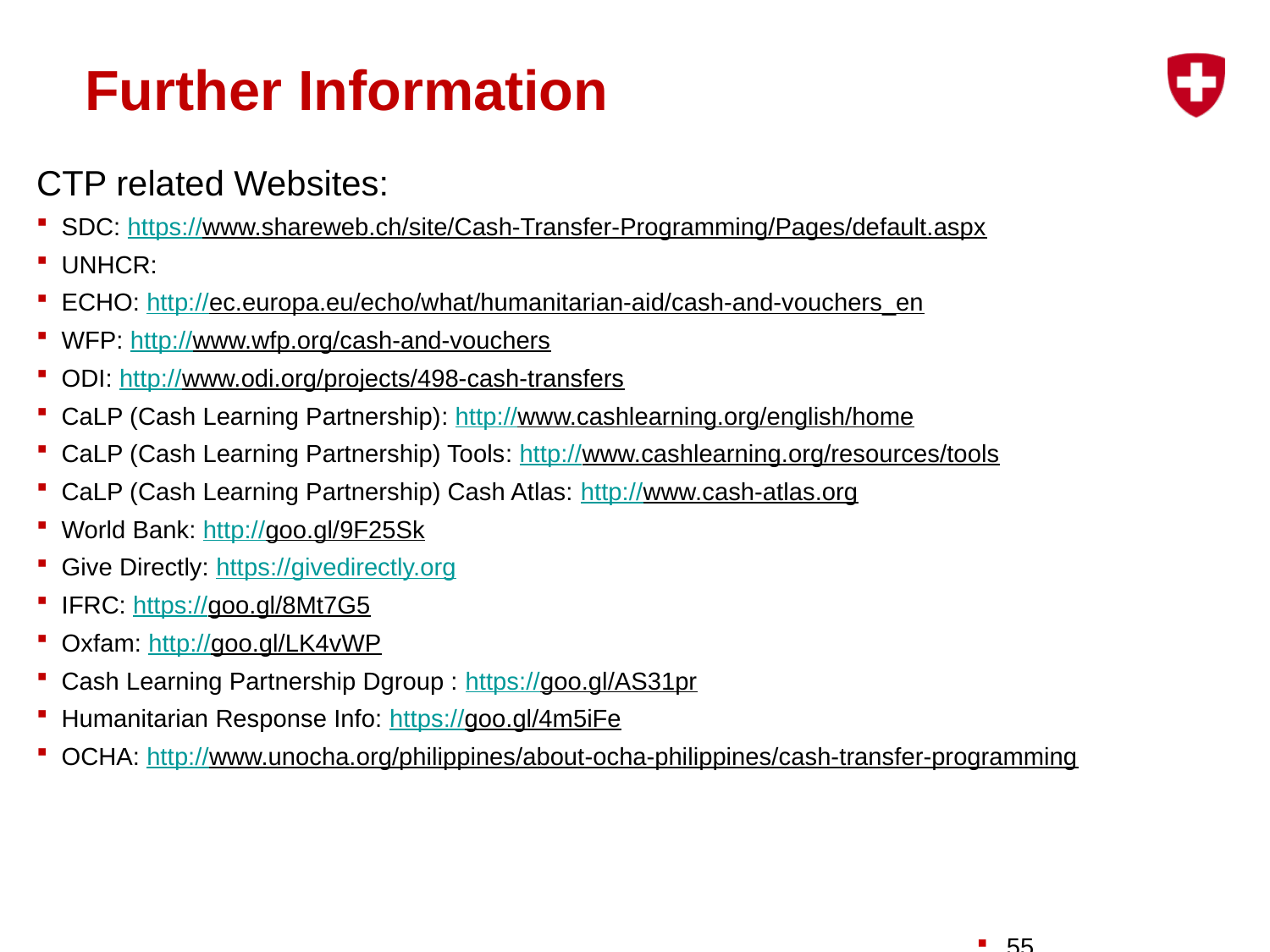

# Further Information
CTP related Websites:
SDC: https://www.shareweb.ch/site/Cash-Transfer-Programming/Pages/default.aspx
UNHCR:
ECHO: http://ec.europa.eu/echo/what/humanitarian-aid/cash-and-vouchers_en
WFP: http://www.wfp.org/cash-and-vouchers
ODI: http://www.odi.org/projects/498-cash-transfers
CaLP (Cash Learning Partnership): http://www.cashlearning.org/english/home
CaLP (Cash Learning Partnership) Tools: http://www.cashlearning.org/resources/tools
CaLP (Cash Learning Partnership) Cash Atlas: http://www.cash-atlas.org
World Bank: http://goo.gl/9F25Sk
Give Directly: https://givedirectly.org
IFRC: https://goo.gl/8Mt7G5
Oxfam: http://goo.gl/LK4vWP
Cash Learning Partnership Dgroup : https://goo.gl/AS31pr
Humanitarian Response Info: https://goo.gl/4m5iFe
OCHA: http://www.unocha.org/philippines/about-ocha-philippines/cash-transfer-programming
55